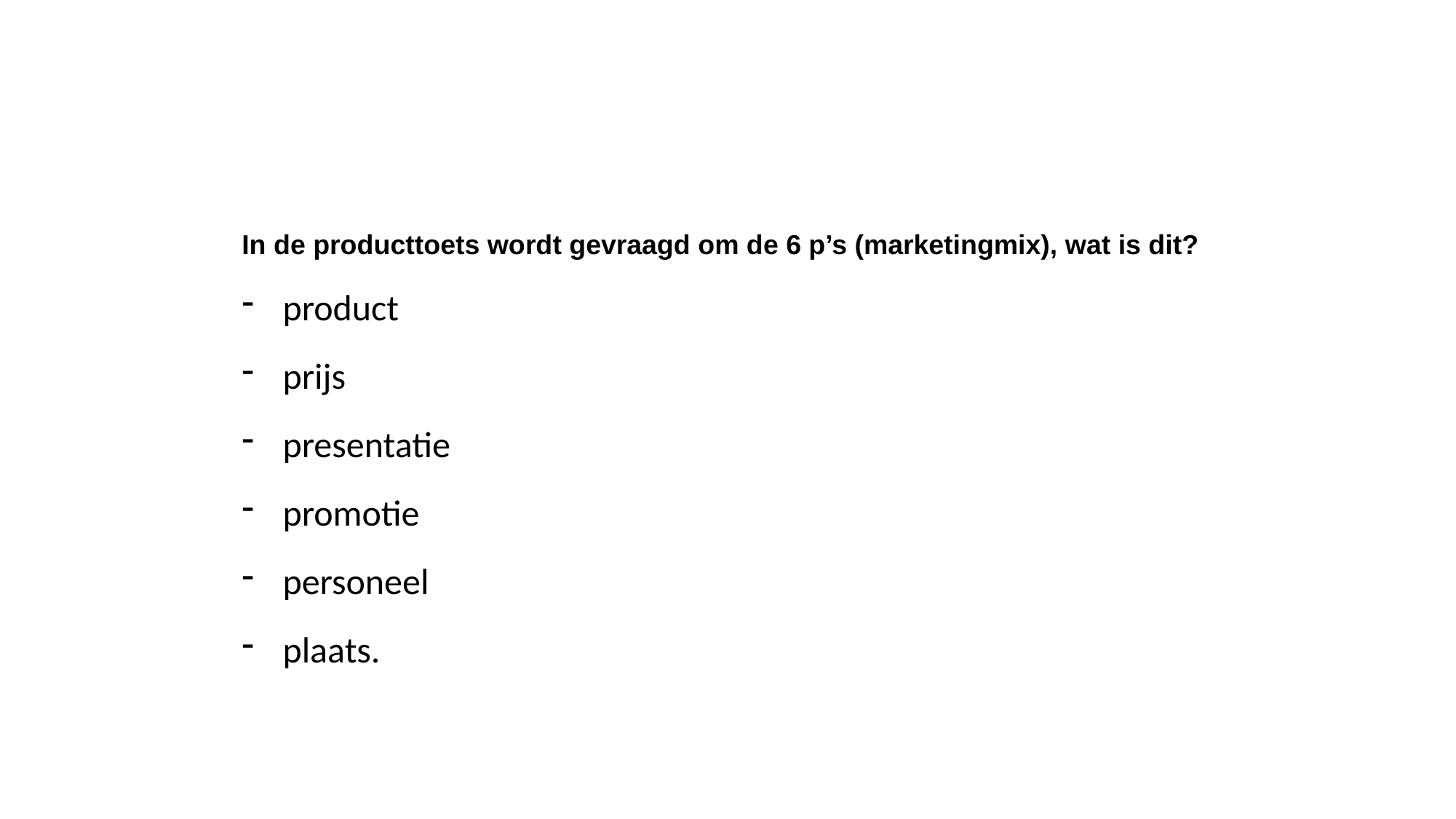

In de producttoets wordt gevraagd om de 6 p’s (marketingmix), wat is dit?
product
prijs
presentatie
promotie
personeel
plaats.